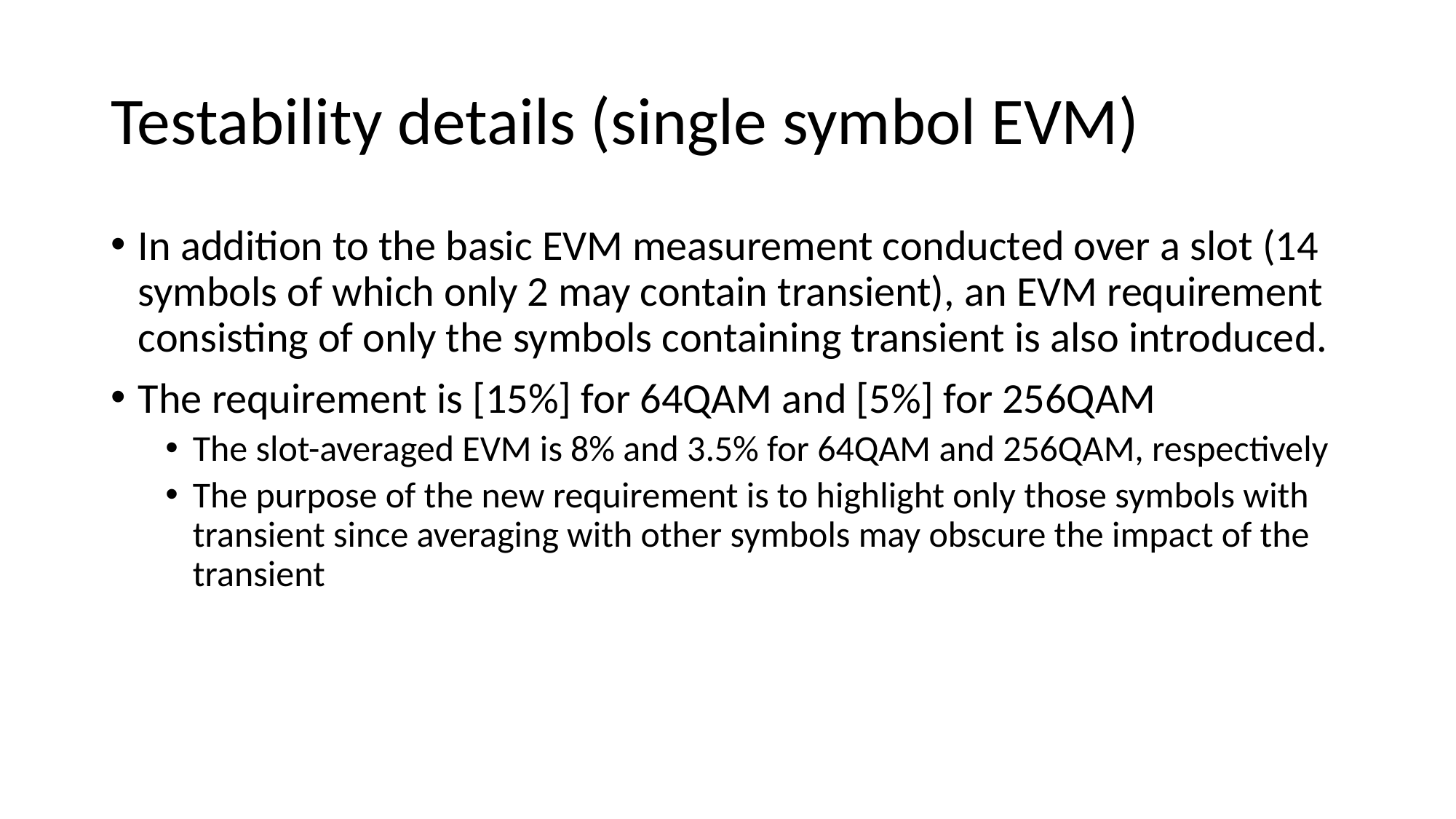

# Testability details (single symbol EVM)
In addition to the basic EVM measurement conducted over a slot (14 symbols of which only 2 may contain transient), an EVM requirement consisting of only the symbols containing transient is also introduced.
The requirement is [15%] for 64QAM and [5%] for 256QAM
The slot-averaged EVM is 8% and 3.5% for 64QAM and 256QAM, respectively
The purpose of the new requirement is to highlight only those symbols with transient since averaging with other symbols may obscure the impact of the transient